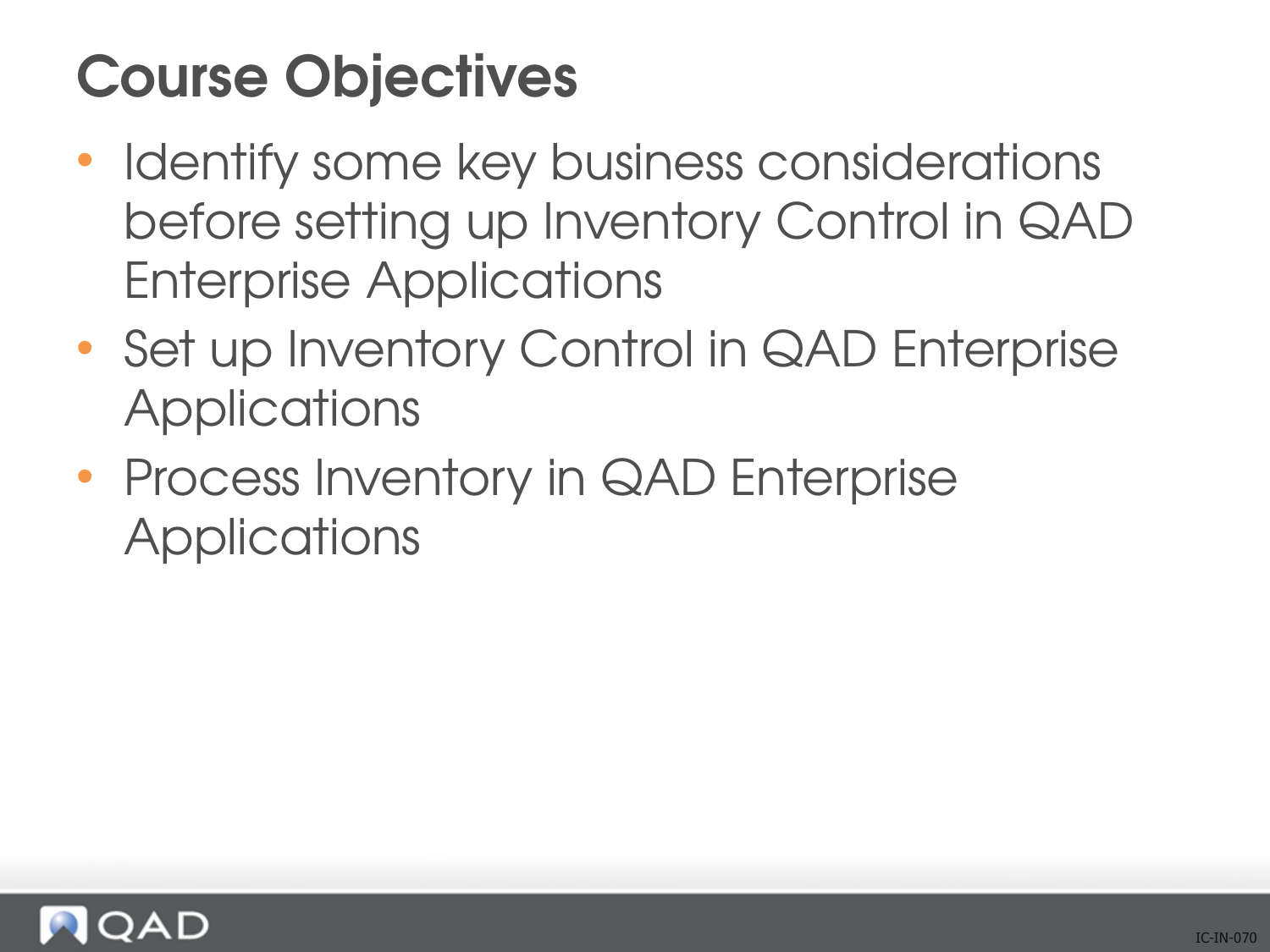

# Course Objectives
Identify some key business considerations before setting up Inventory Control in QAD Enterprise Applications
Set up Inventory Control in QAD Enterprise Applications
Process Inventory in QAD Enterprise Applications
IC-IN-070